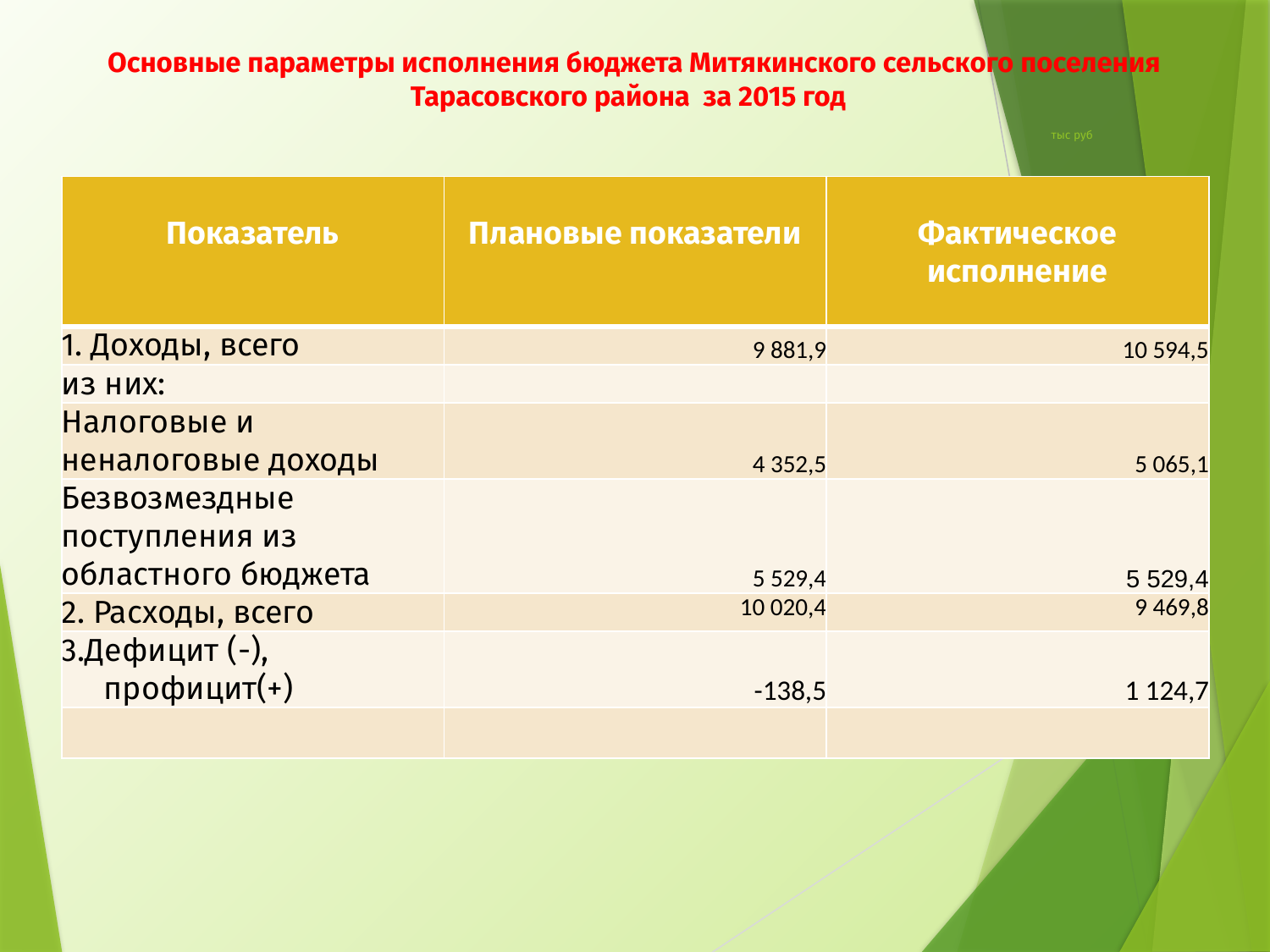

# Основные параметры исполнения бюджета Митякинского сельского поселения Тарасовского района  за 2015 год тыс руб
| Показатель | Плановые показатели | Фактическое исполнение |
| --- | --- | --- |
| 1. Доходы, всего | 9 881,9 | 10 594,5 |
| из них: |  |  |
| Налоговые и неналоговые доходы | 4 352,5 | 5 065,1 |
| Безвозмездные поступления из областного бюджета | 5 529,4 | 5 529,4 |
| 2. Расходы, всего | 10 020,4 | 9 469,8 |
| 3.Дефицит (-), профицит(+) | -138,5 | 1 124,7 |
|  |  |  |